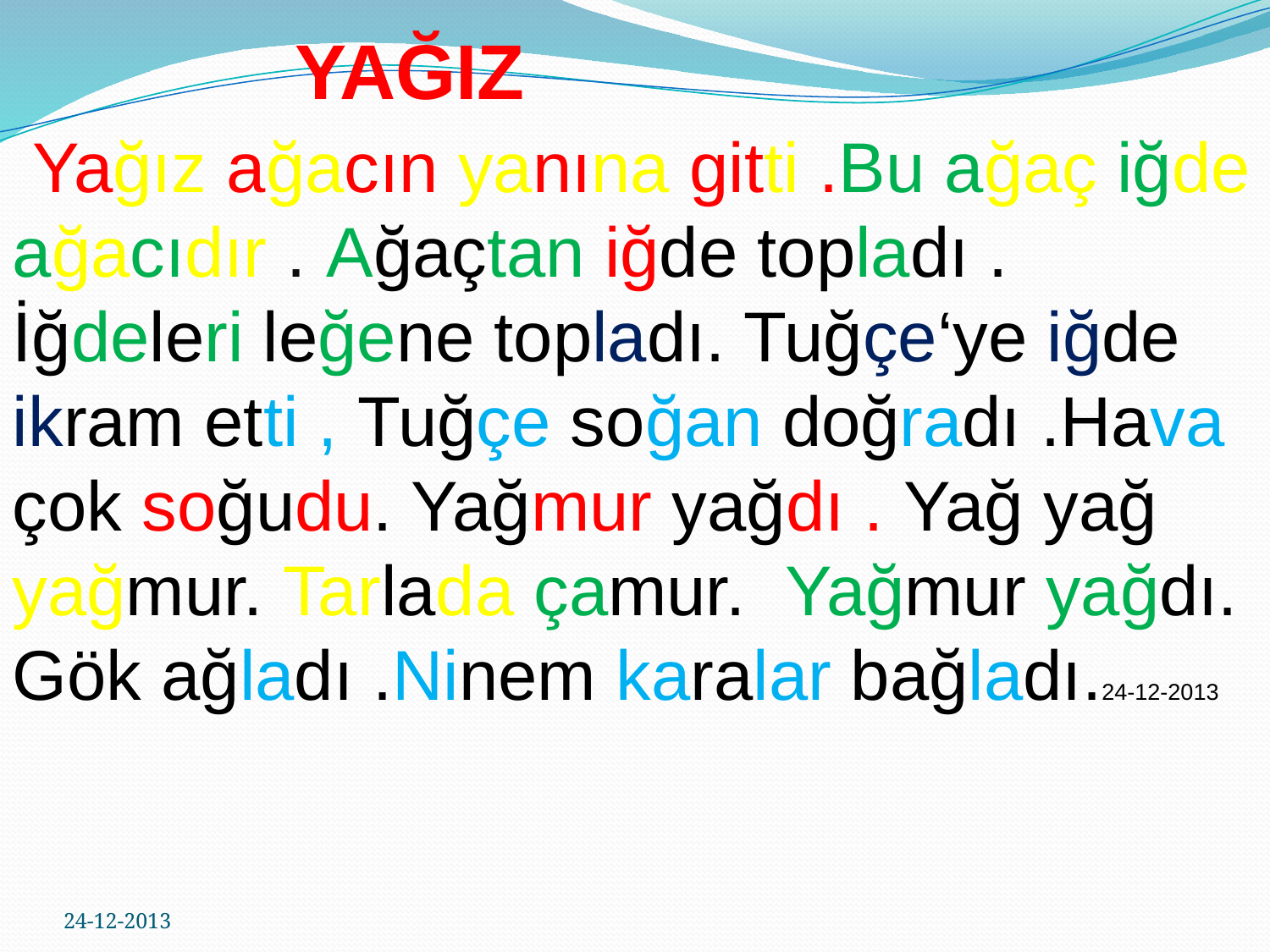

# YAĞIZ
 Yağız ağacın yanına gitti .Bu ağaç iğde ağacıdır . Ağaçtan iğde topladı . İğdeleri leğene topladı. Tuğçe‘ye iğde ikram etti , Tuğçe soğan doğradı .Hava çok soğudu. Yağmur yağdı . Yağ yağ yağmur. Tarlada çamur.  Yağmur yağdı. Gök ağladı .Ninem karalar bağladı.24-12-2013

24-12-2013